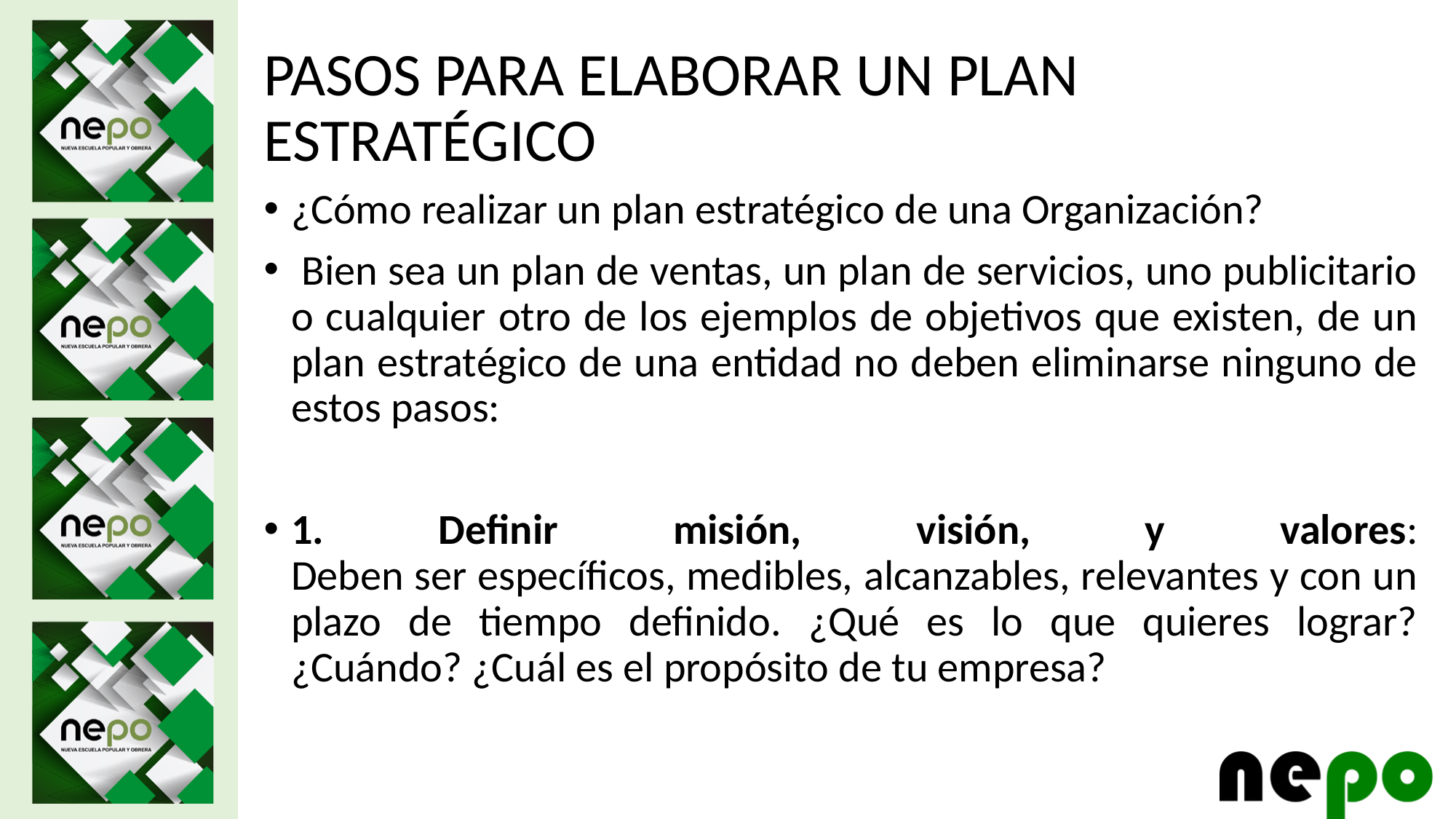

# PASOS PARA ELABORAR UN PLAN ESTRATÉGICO

¿Cómo realizar un plan estratégico de una Organización?
 Bien sea un plan de ventas, un plan de servicios, uno publicitario o cualquier otro de los ejemplos de objetivos que existen, de un plan estratégico de una entidad no deben eliminarse ninguno de estos pasos:

1. Definir misión, visión, y valores:
Deben ser específicos, medibles, alcanzables, relevantes y con un plazo de tiempo definido. ¿Qué es lo que quieres lograr? ¿Cuándo? ¿Cuál es el propósito de tu empresa?